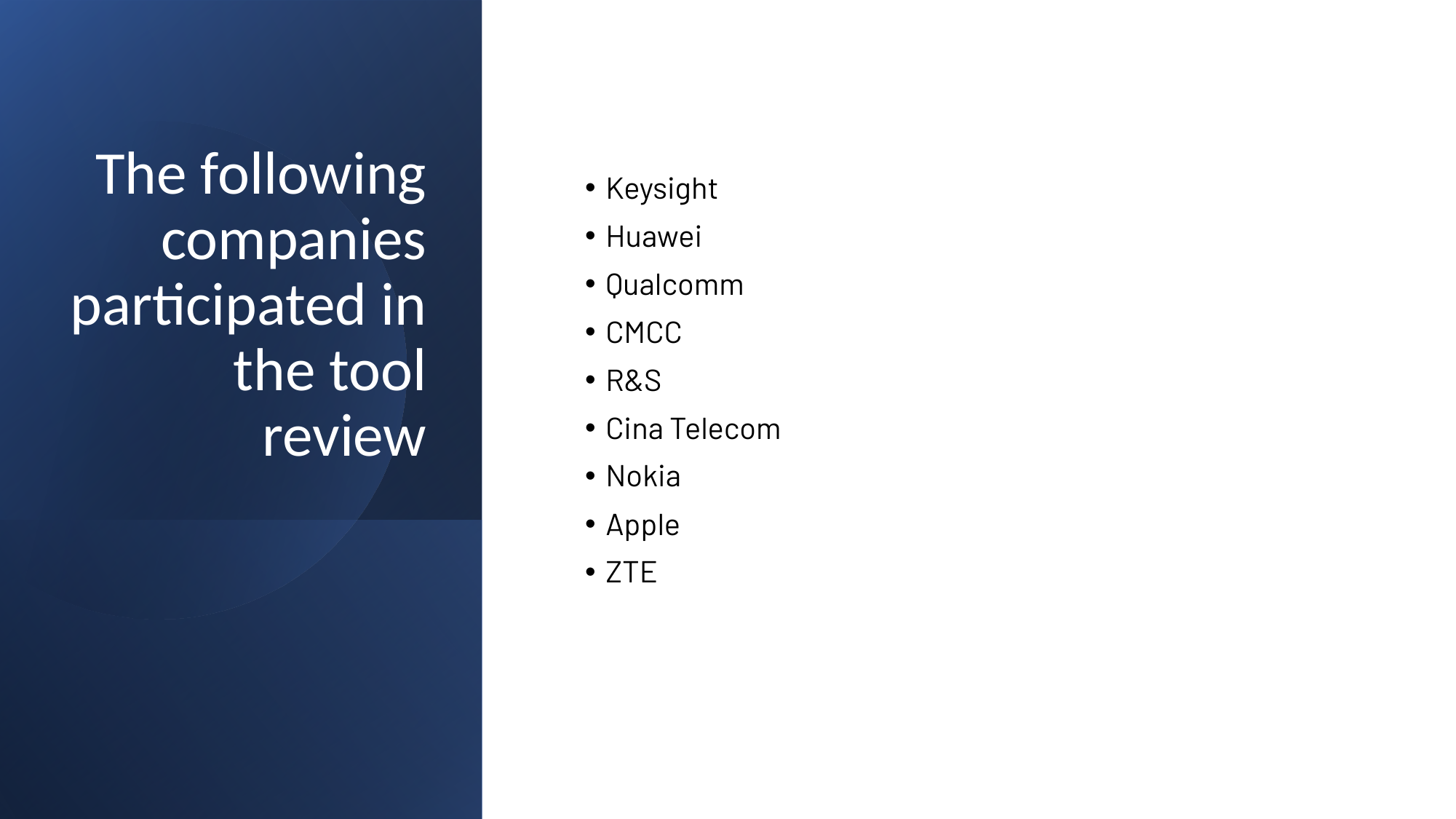

# The following companies participated in the tool review
Keysight
Huawei
Qualcomm
CMCC
R&S
Cina Telecom
Nokia
Apple
ZTE